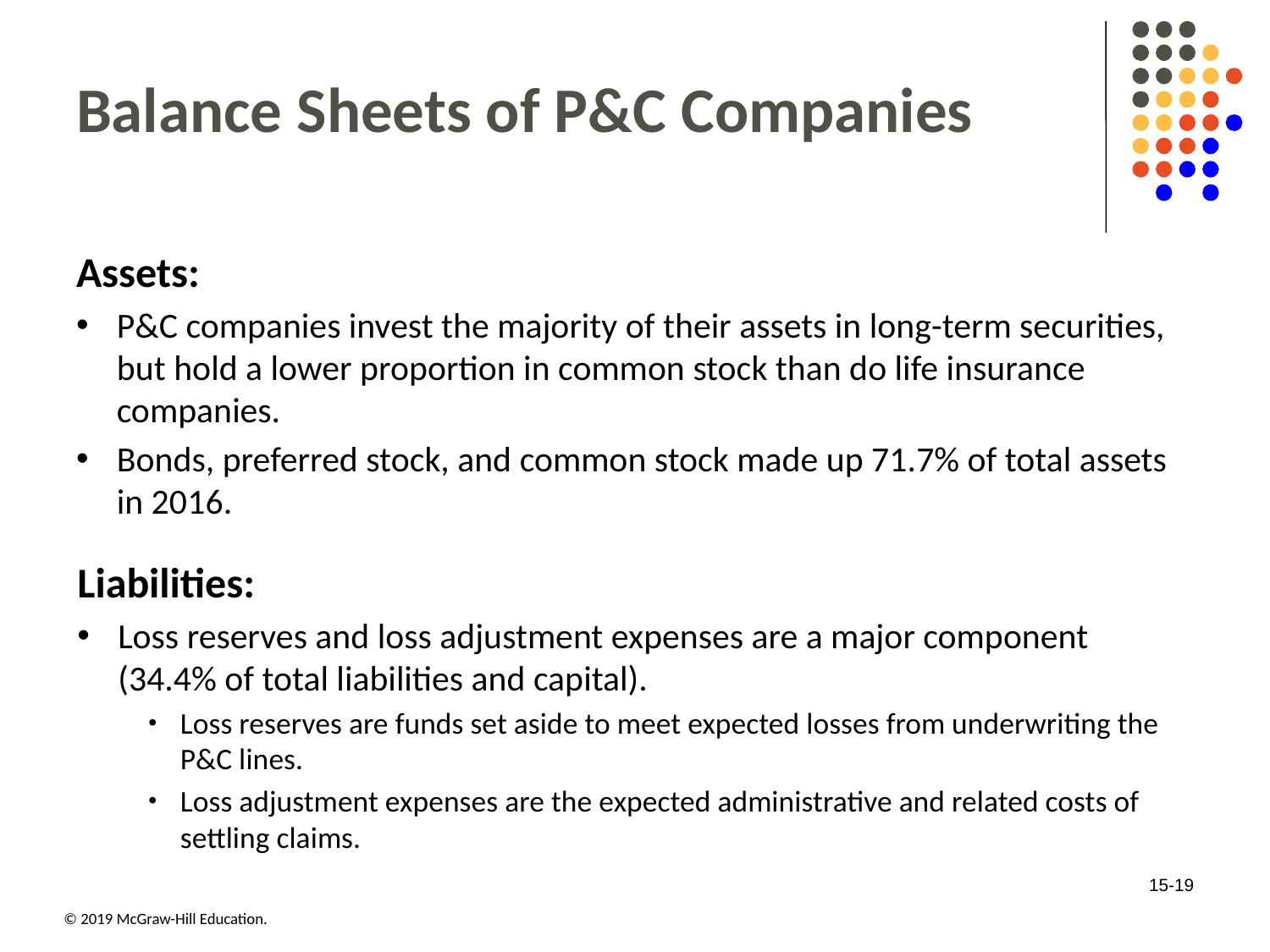

# Balance Sheets of P&C Companies
Assets:
P&C companies invest the majority of their assets in long-term securities, but hold a lower proportion in common stock than do life insurance companies.
Bonds, preferred stock, and common stock made up 71.7% of total assets in 2016.
Liabilities:
Loss reserves and loss adjustment expenses are a major component (34.4% of total liabilities and capital).
Loss reserves are funds set aside to meet expected losses from underwriting the P&C lines.
Loss adjustment expenses are the expected administrative and related costs of settling claims.
15-19